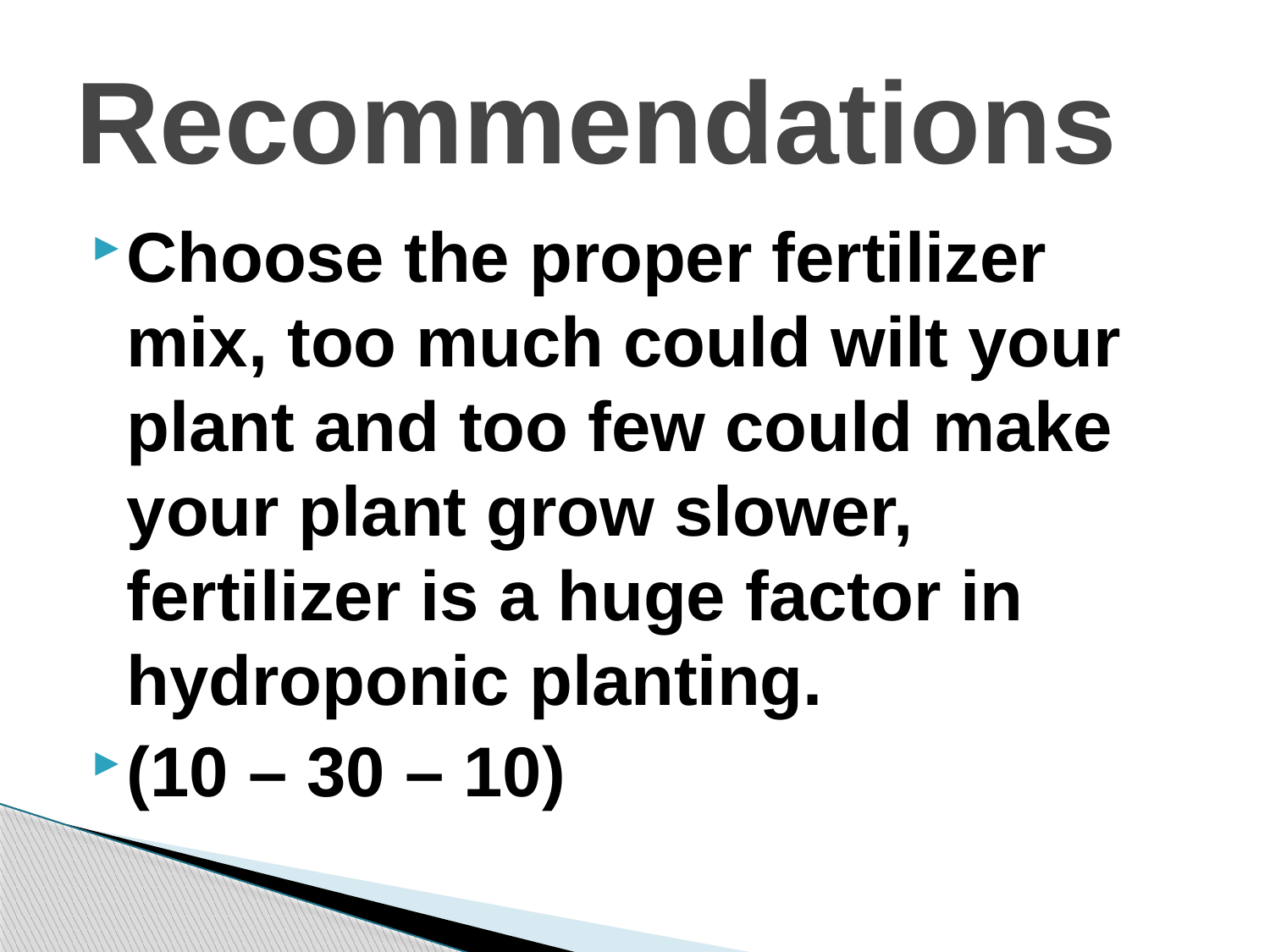

# Recommendations
Choose the proper fertilizer mix, too much could wilt your plant and too few could make your plant grow slower, fertilizer is a huge factor in hydroponic planting.
(10 – 30 – 10)